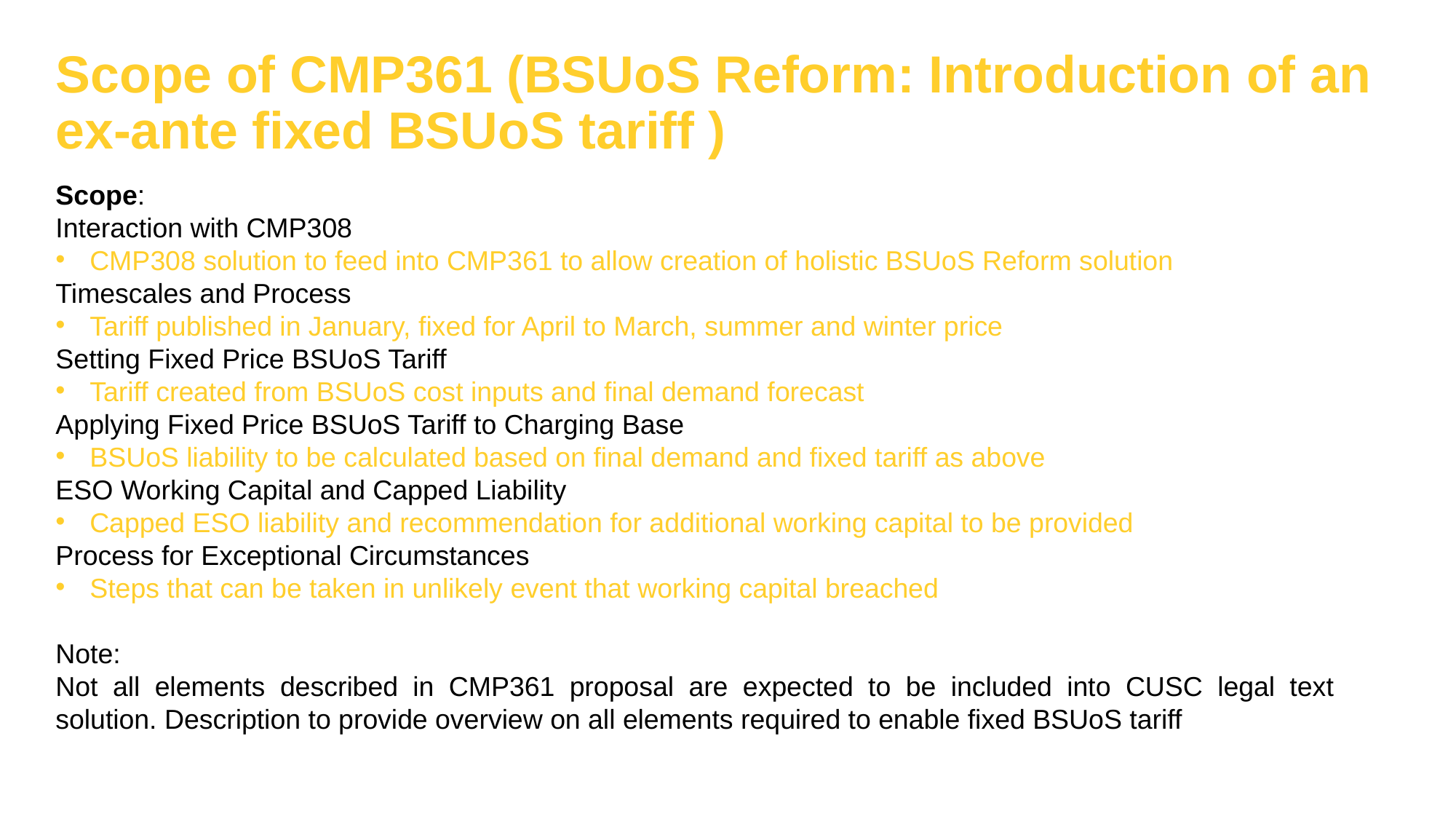

# Scope of CMP361 (BSUoS Reform: Introduction of an ex-ante fixed BSUoS tariff )
Scope:
Interaction with CMP308
CMP308 solution to feed into CMP361 to allow creation of holistic BSUoS Reform solution
Timescales and Process
Tariff published in January, fixed for April to March, summer and winter price
Setting Fixed Price BSUoS Tariff
Tariff created from BSUoS cost inputs and final demand forecast
Applying Fixed Price BSUoS Tariff to Charging Base
BSUoS liability to be calculated based on final demand and fixed tariff as above
ESO Working Capital and Capped Liability
Capped ESO liability and recommendation for additional working capital to be provided
Process for Exceptional Circumstances
Steps that can be taken in unlikely event that working capital breached

Note:
Not all elements described in CMP361 proposal are expected to be included into CUSC legal text solution. Description to provide overview on all elements required to enable fixed BSUoS tariff